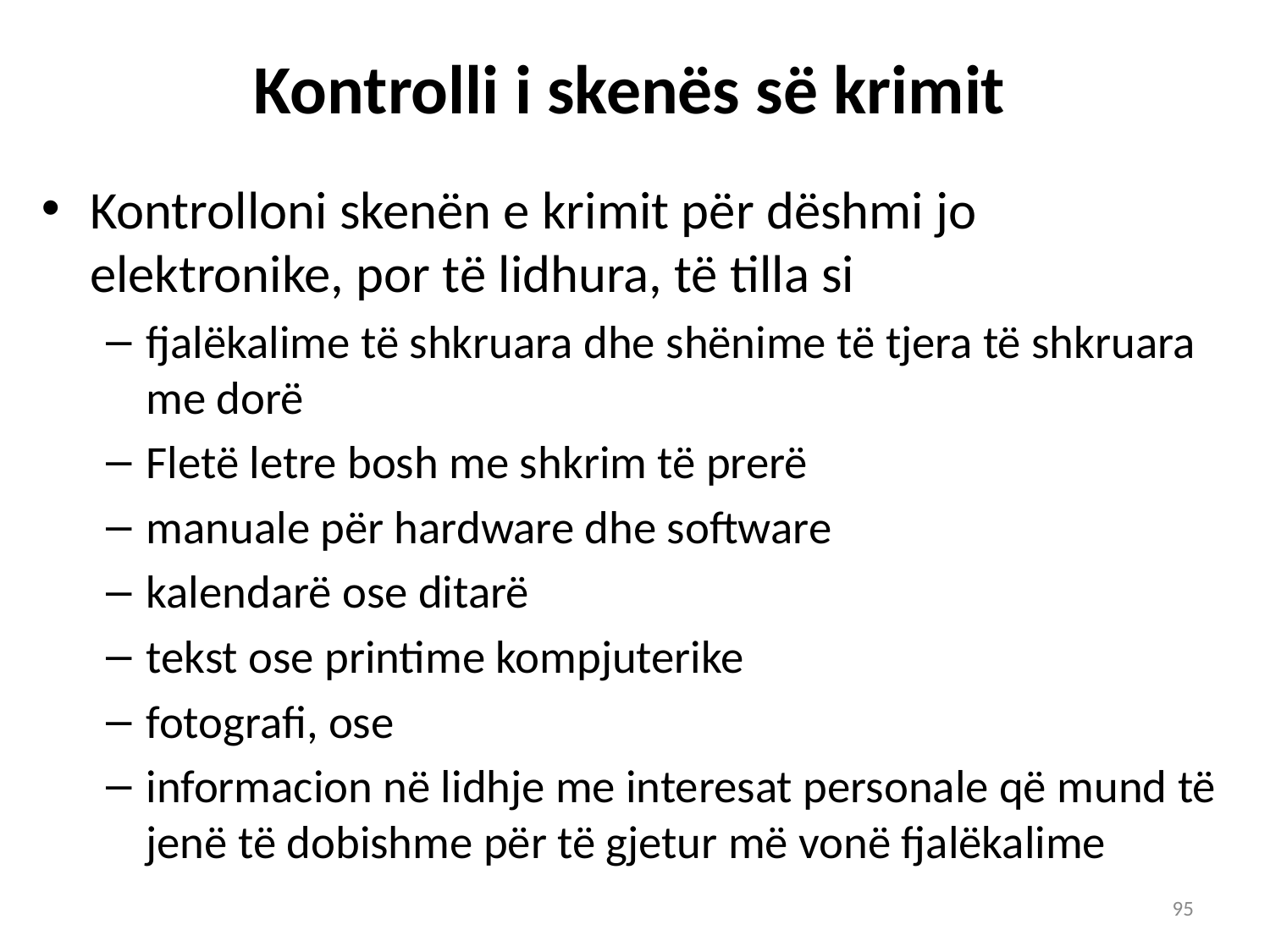

# Kontrolli i skenës së krimit
Kontrolloni skenën e krimit për dëshmi jo elektronike, por të lidhura, të tilla si
fjalëkalime të shkruara dhe shënime të tjera të shkruara me dorë
Fletë letre bosh me shkrim të prerë
manuale për hardware dhe software
kalendarë ose ditarë
tekst ose printime kompjuterike
fotografi, ose
informacion në lidhje me interesat personale që mund të jenë të dobishme për të gjetur më vonë fjalëkalime
95